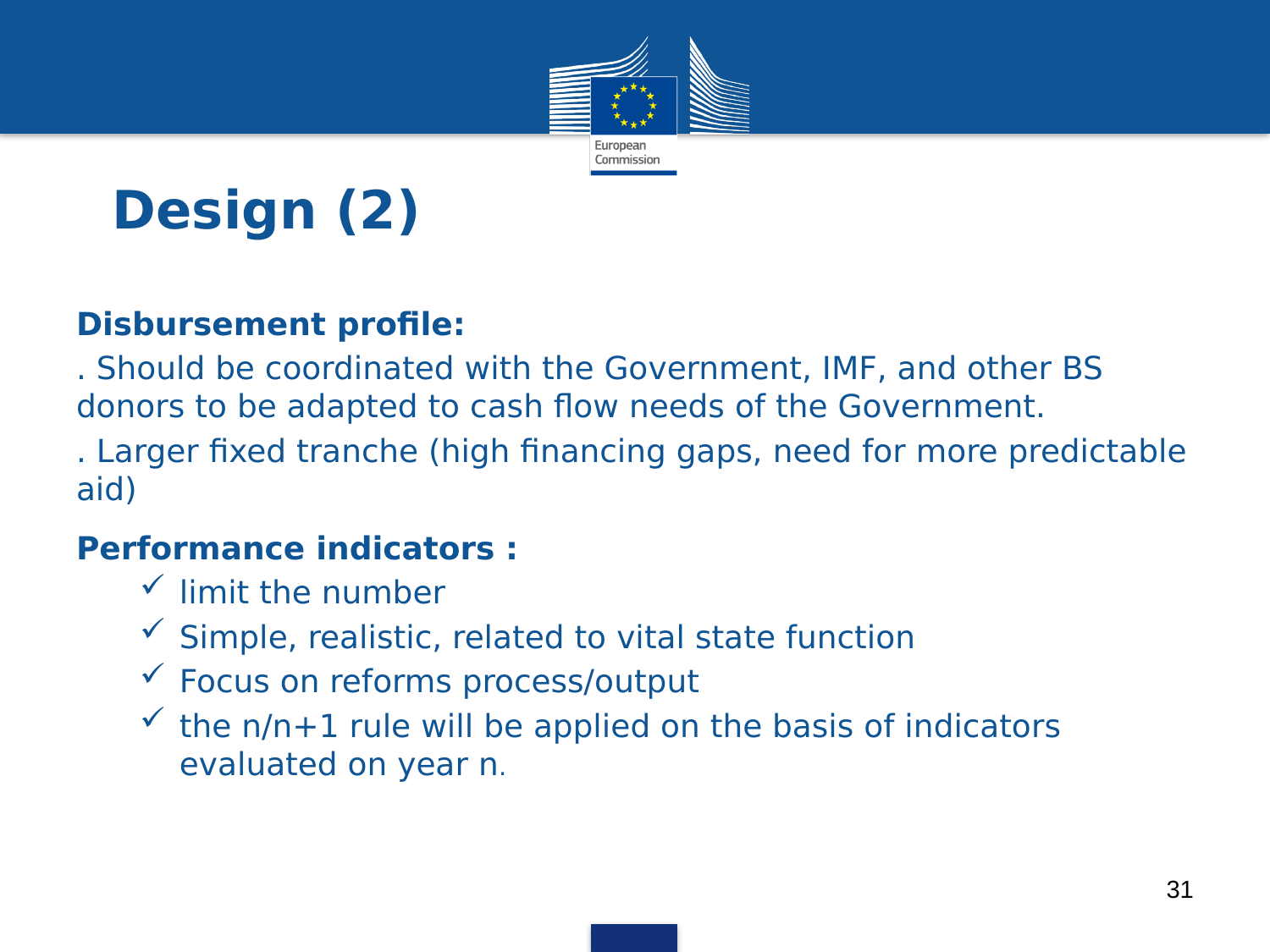

# Design (2)

Disbursement profile:
. Should be coordinated with the Government, IMF, and other BS donors to be adapted to cash flow needs of the Government.
. Larger fixed tranche (high financing gaps, need for more predictable aid)
Performance indicators :
limit the number
Simple, realistic, related to vital state function
Focus on reforms process/output
the n/n+1 rule will be applied on the basis of indicators evaluated on year n.
31